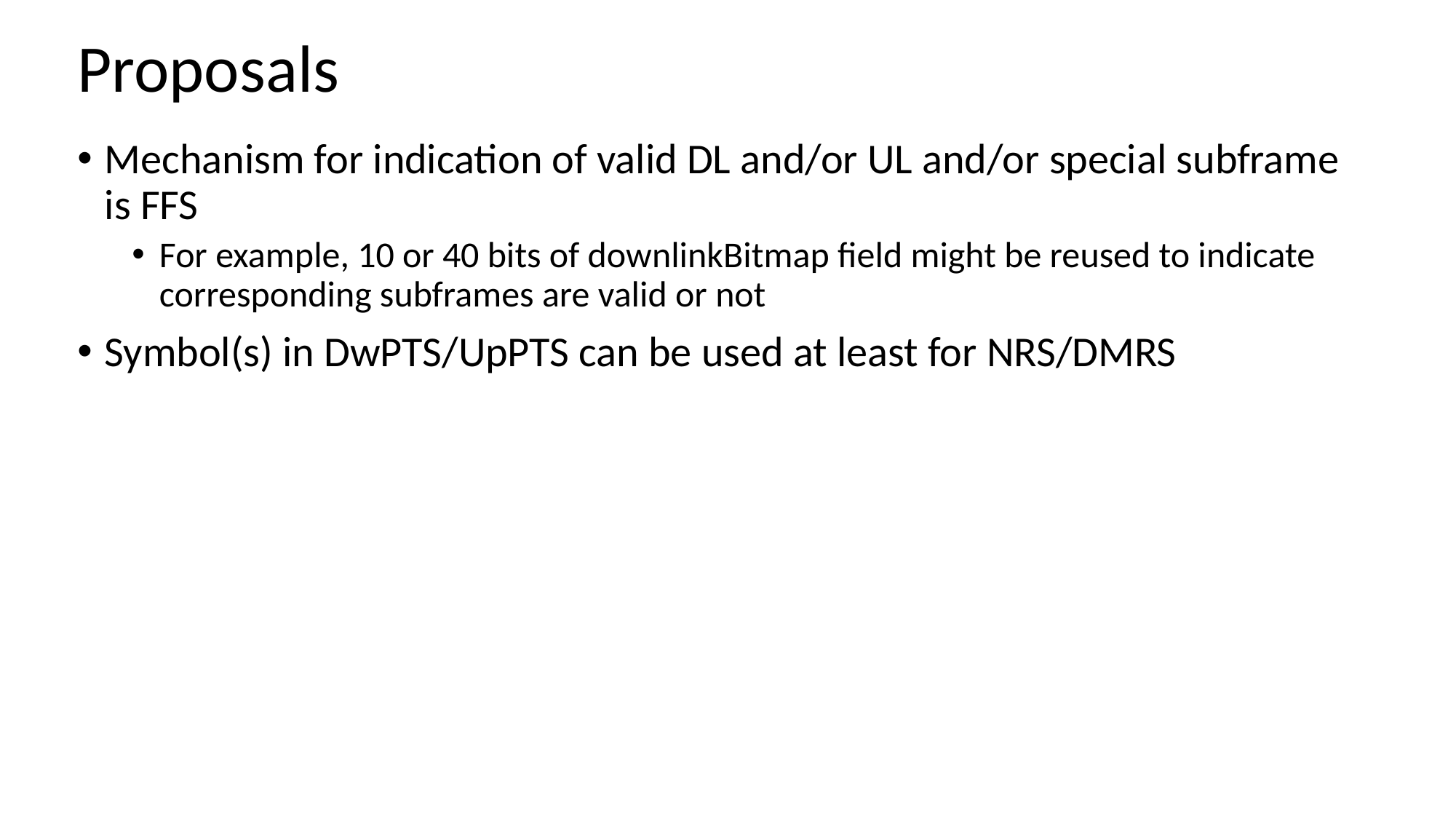

# Proposals
Mechanism for indication of valid DL and/or UL and/or special subframe is FFS
For example, 10 or 40 bits of downlinkBitmap field might be reused to indicate corresponding subframes are valid or not
Symbol(s) in DwPTS/UpPTS can be used at least for NRS/DMRS